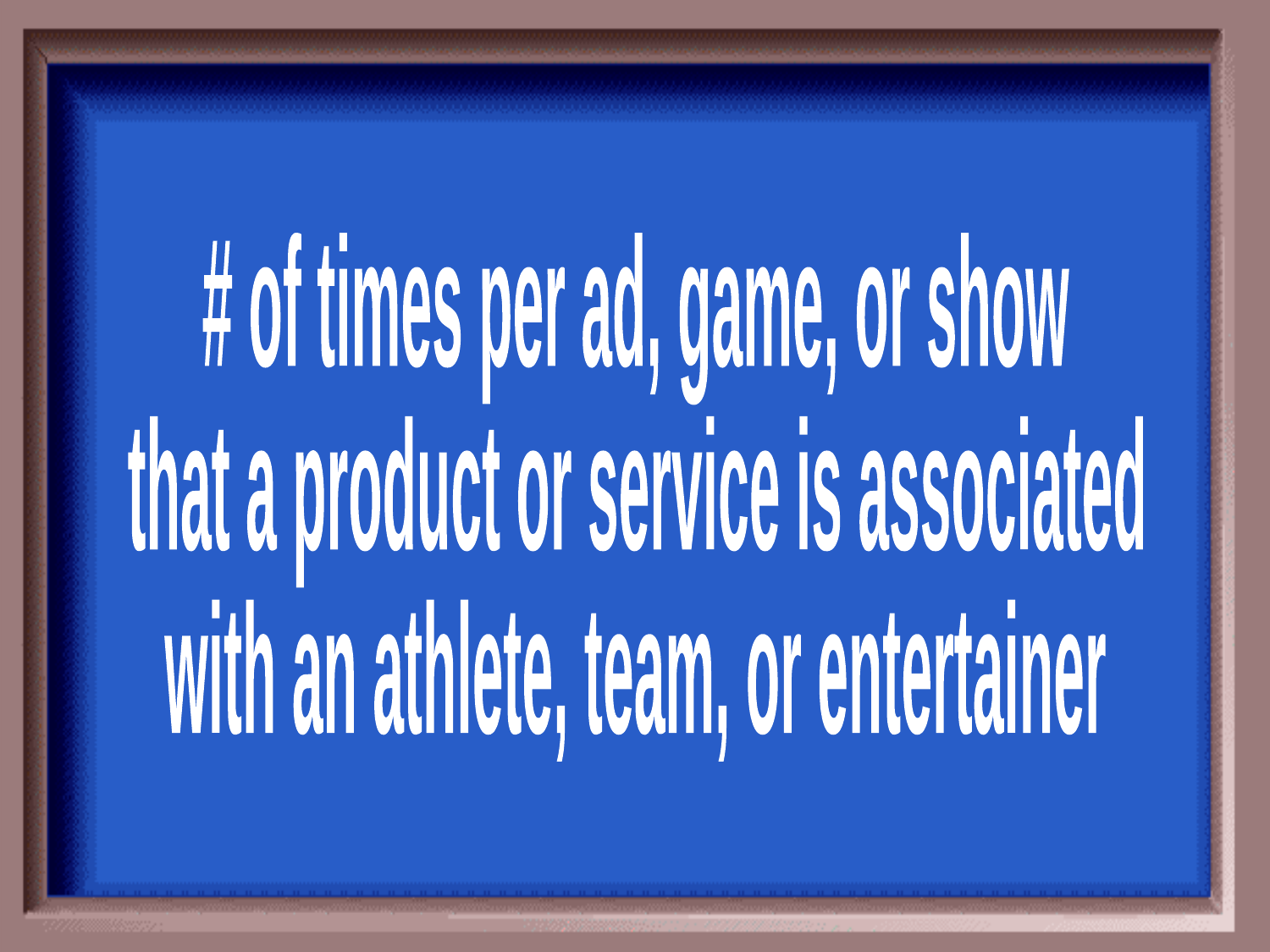

# of times per ad, game, or show
that a product or service is associated
with an athlete, team, or entertainer